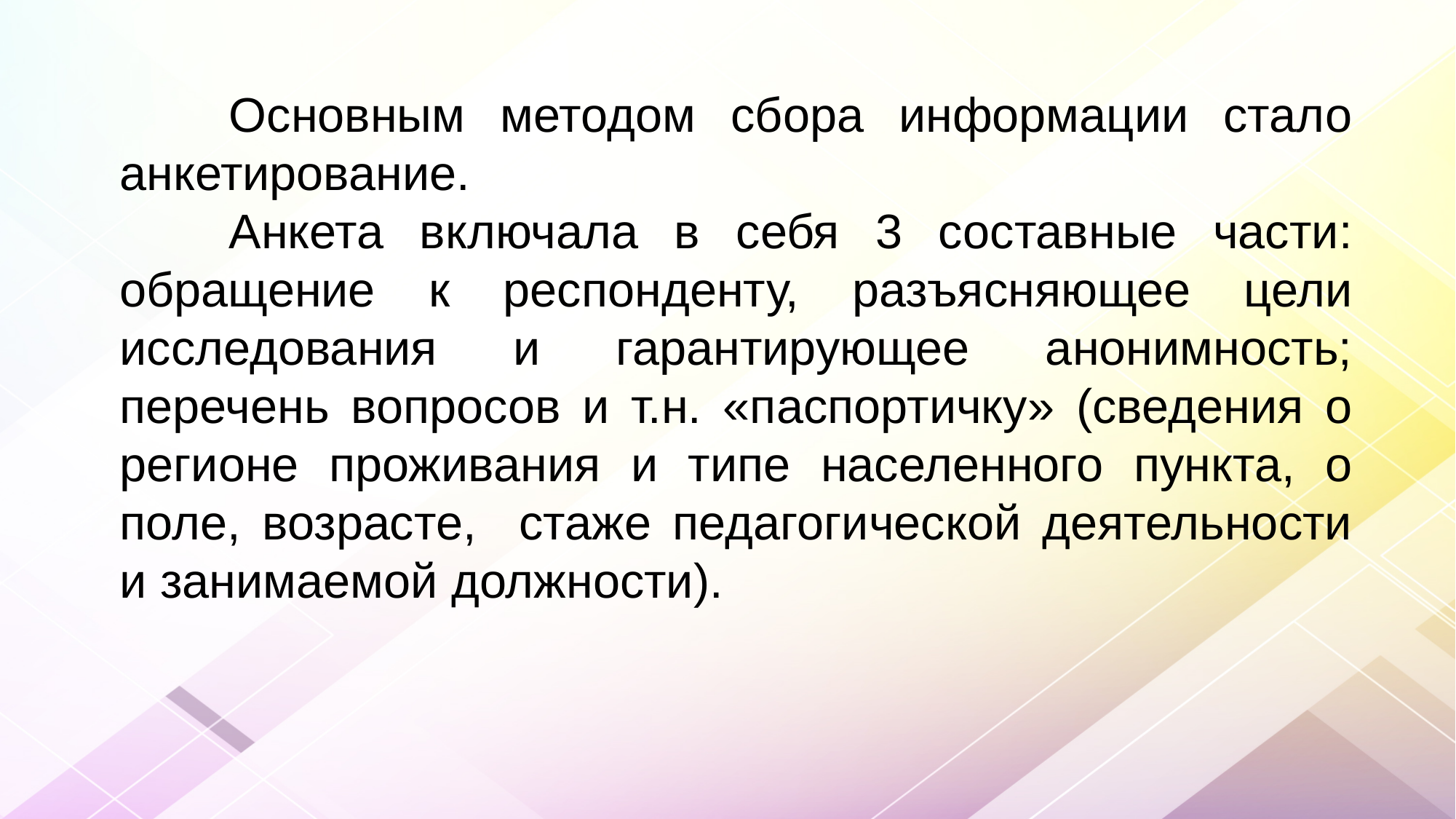

Основным методом сбора информации стало анкетирование.
	Анкета включала в себя 3 составные части: обращение к респонденту, разъясняющее цели исследования и гарантирующее анонимность; перечень вопросов и т.н. «паспортичку» (сведения о регионе проживания и типе населенного пункта, о поле, возрасте,  стаже педагогической деятельности и занимаемой должности).